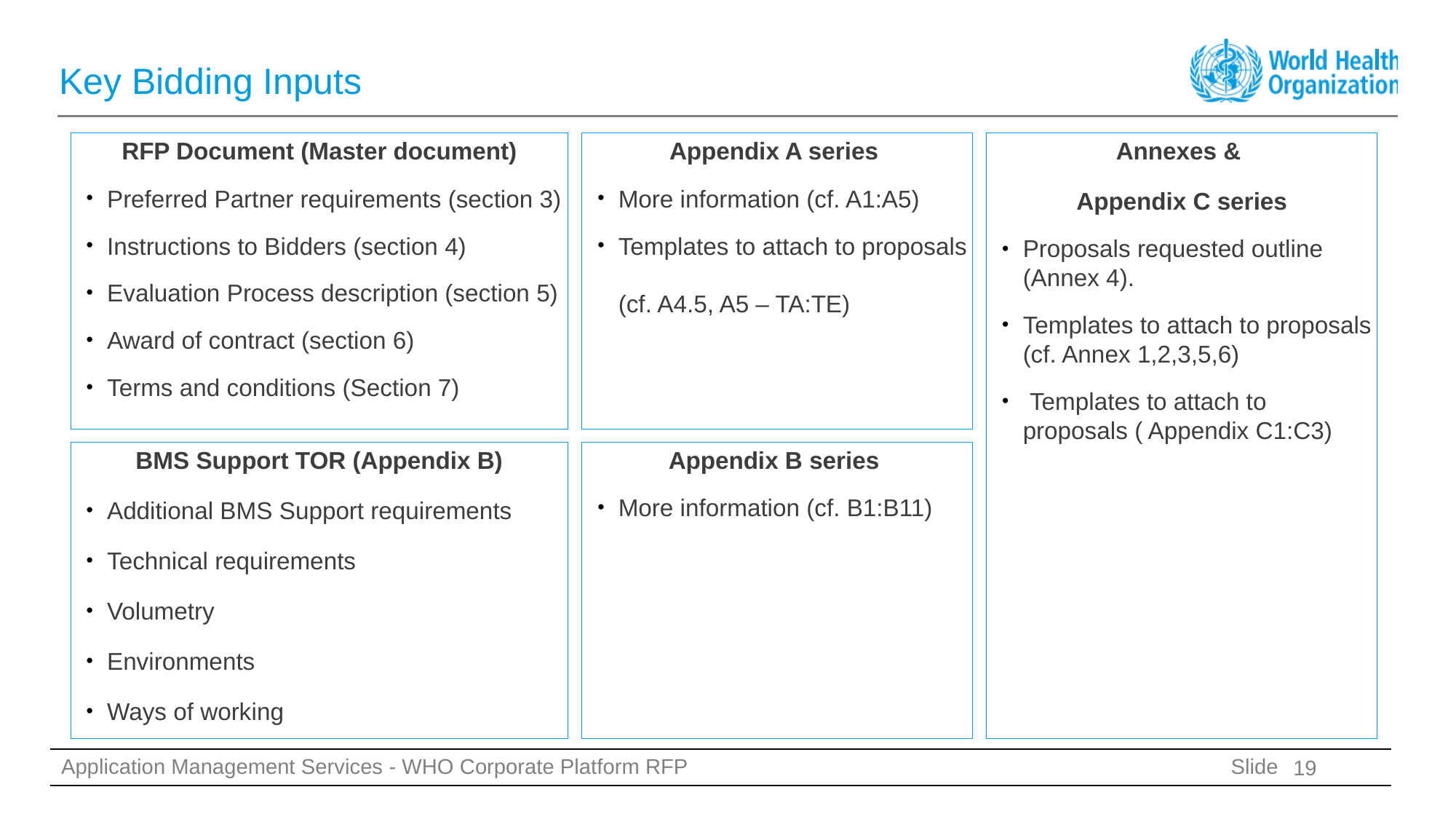

# Key Bidding Inputs
RFP Document (Master document)
Preferred Partner requirements (section 3)
Instructions to Bidders (section 4)
Evaluation Process description (section 5)
Award of contract (section 6)
Terms and conditions (Section 7)
Appendix A series
More information (cf. A1:A5)
Templates to attach to proposals
(cf. A4.5, A5 – TA:TE)
Annexes &
Appendix C series
Proposals requested outline (Annex 4).
Templates to attach to proposals (cf. Annex 1,2,3,5,6)
 Templates to attach to proposals ( Appendix C1:C3)
BMS Support TOR (Appendix B)
Additional BMS Support requirements
Technical requirements
Volumetry
Environments
Ways of working
Appendix B series
More information (cf. B1:B11)